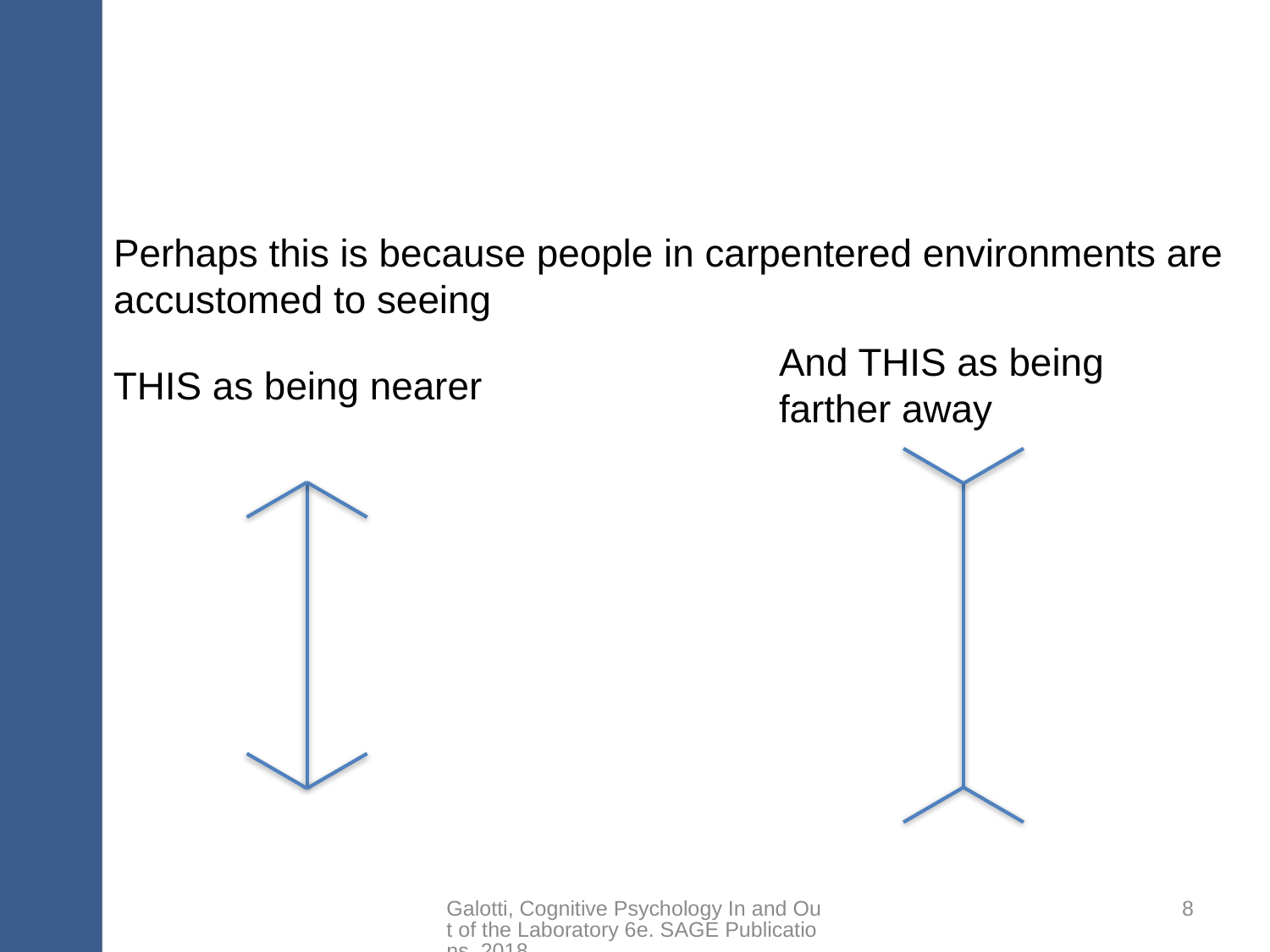

Perhaps this is because people in carpentered environments are accustomed to seeing
And THIS as being farther away
THIS as being nearer
Galotti, Cognitive Psychology In and Out of the Laboratory 6e. SAGE Publications, 2018.
8